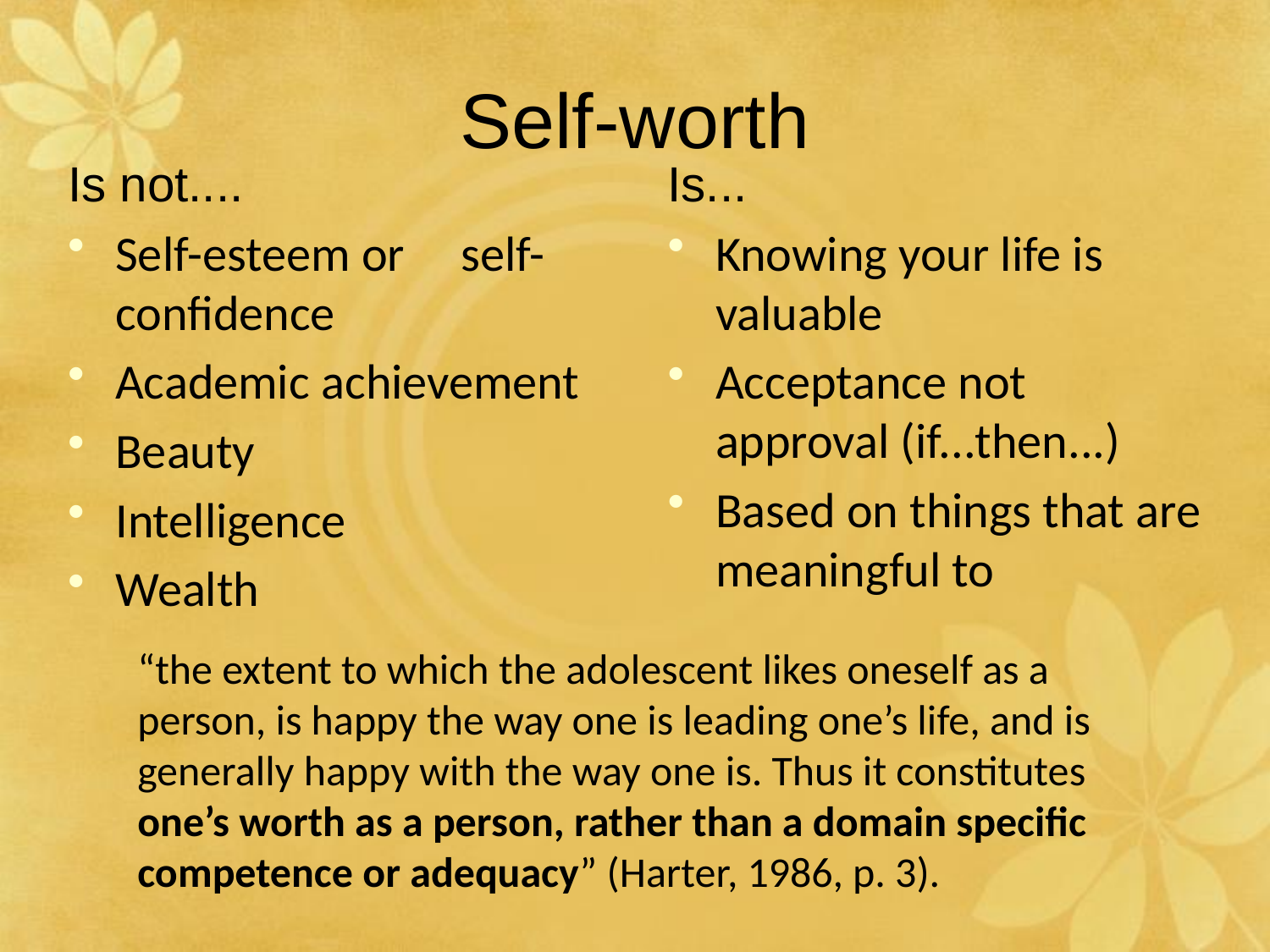

# Self-worth
Is not....
Self-esteem or     self-confidence
Academic achievement
Beauty
Intelligence
Wealth

Is...
Knowing your life is valuable
Acceptance not approval (if...then...)
Based on things that are meaningful to
“the extent to which the adolescent likes oneself as a person, is happy the way one is leading one’s life, and is generally happy with the way one is. Thus it constitutes one’s worth as a person, rather than a domain specific competence or adequacy” (Harter, 1986, p. 3).